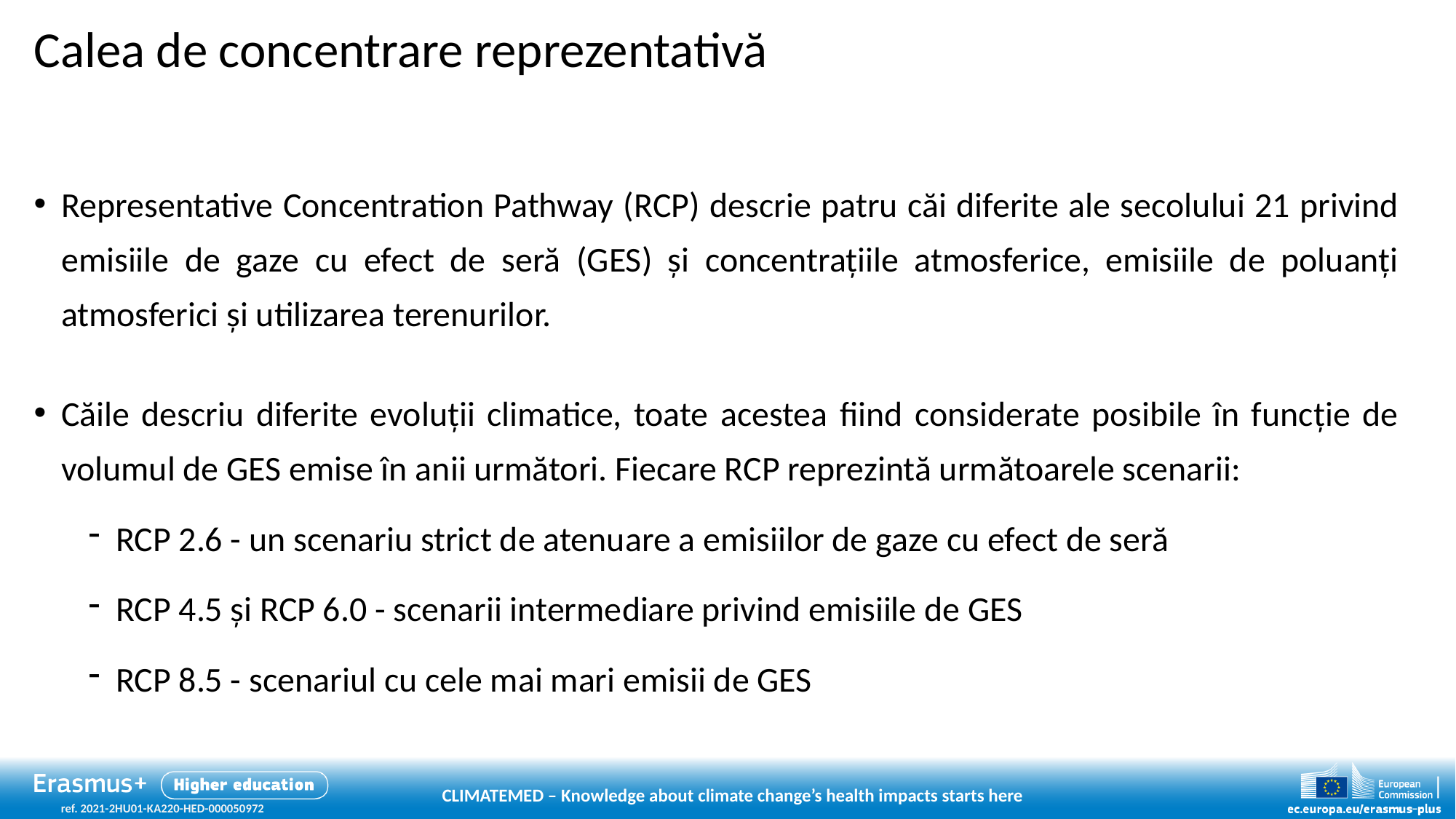

# Calea de concentrare reprezentativă
Representative Concentration Pathway (RCP) descrie patru căi diferite ale secolului 21 privind emisiile de gaze cu efect de seră (GES) și concentrațiile atmosferice, emisiile de poluanți atmosferici și utilizarea terenurilor.
Căile descriu diferite evoluții climatice, toate acestea fiind considerate posibile în funcție de volumul de GES emise în anii următori. Fiecare RCP reprezintă următoarele scenarii:
RCP 2.6 - un scenariu strict de atenuare a emisiilor de gaze cu efect de seră
RCP 4.5 și RCP 6.0 - scenarii intermediare privind emisiile de GES
RCP 8.5 - scenariul cu cele mai mari emisii de GES